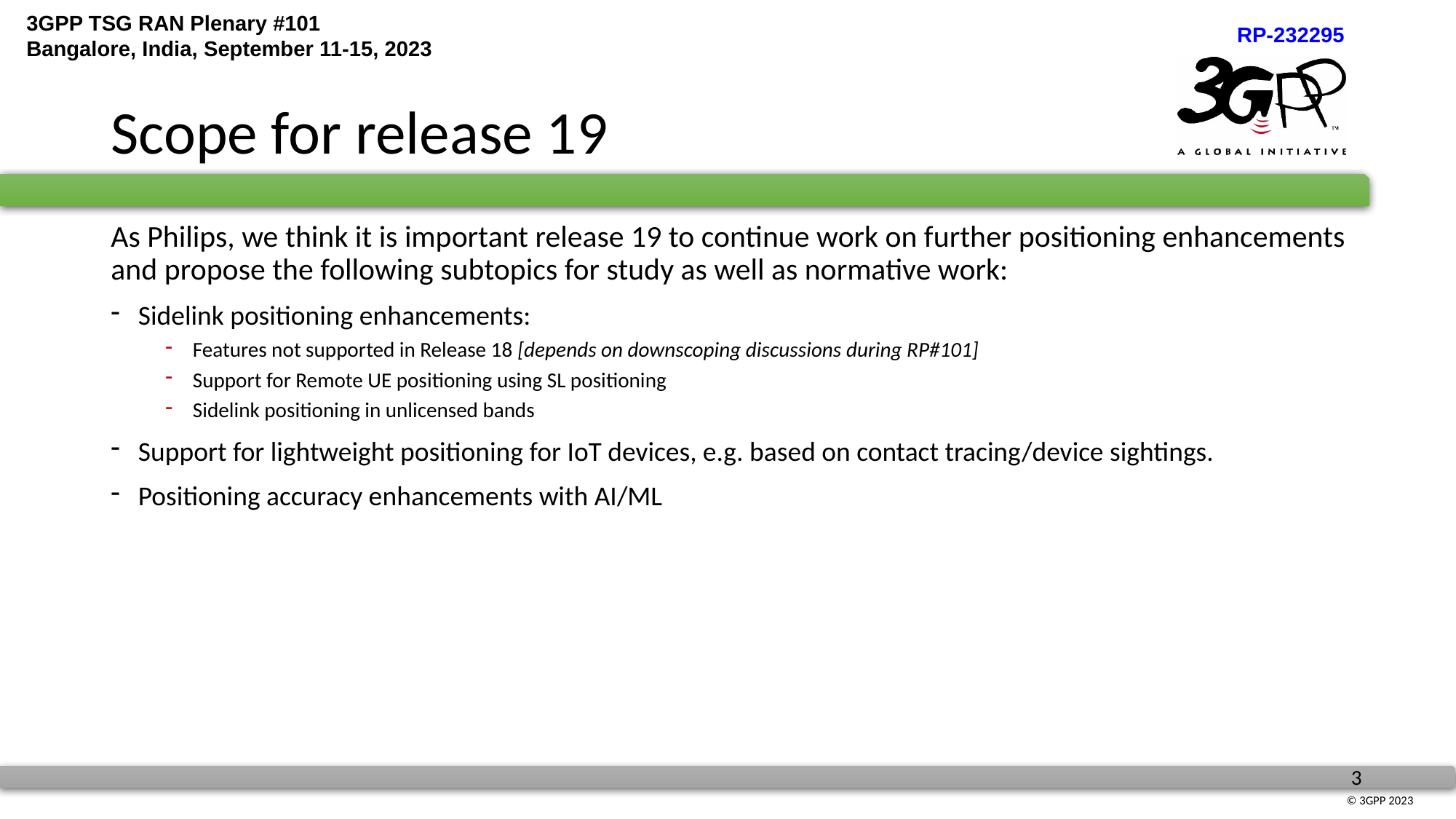

# Scope for release 19
As Philips, we think it is important release 19 to continue work on further positioning enhancements and propose the following subtopics for study as well as normative work:
Sidelink positioning enhancements:
Features not supported in Release 18 [depends on downscoping discussions during RP#101]
Support for Remote UE positioning using SL positioning
Sidelink positioning in unlicensed bands
Support for lightweight positioning for IoT devices, e.g. based on contact tracing/device sightings.
Positioning accuracy enhancements with AI/ML